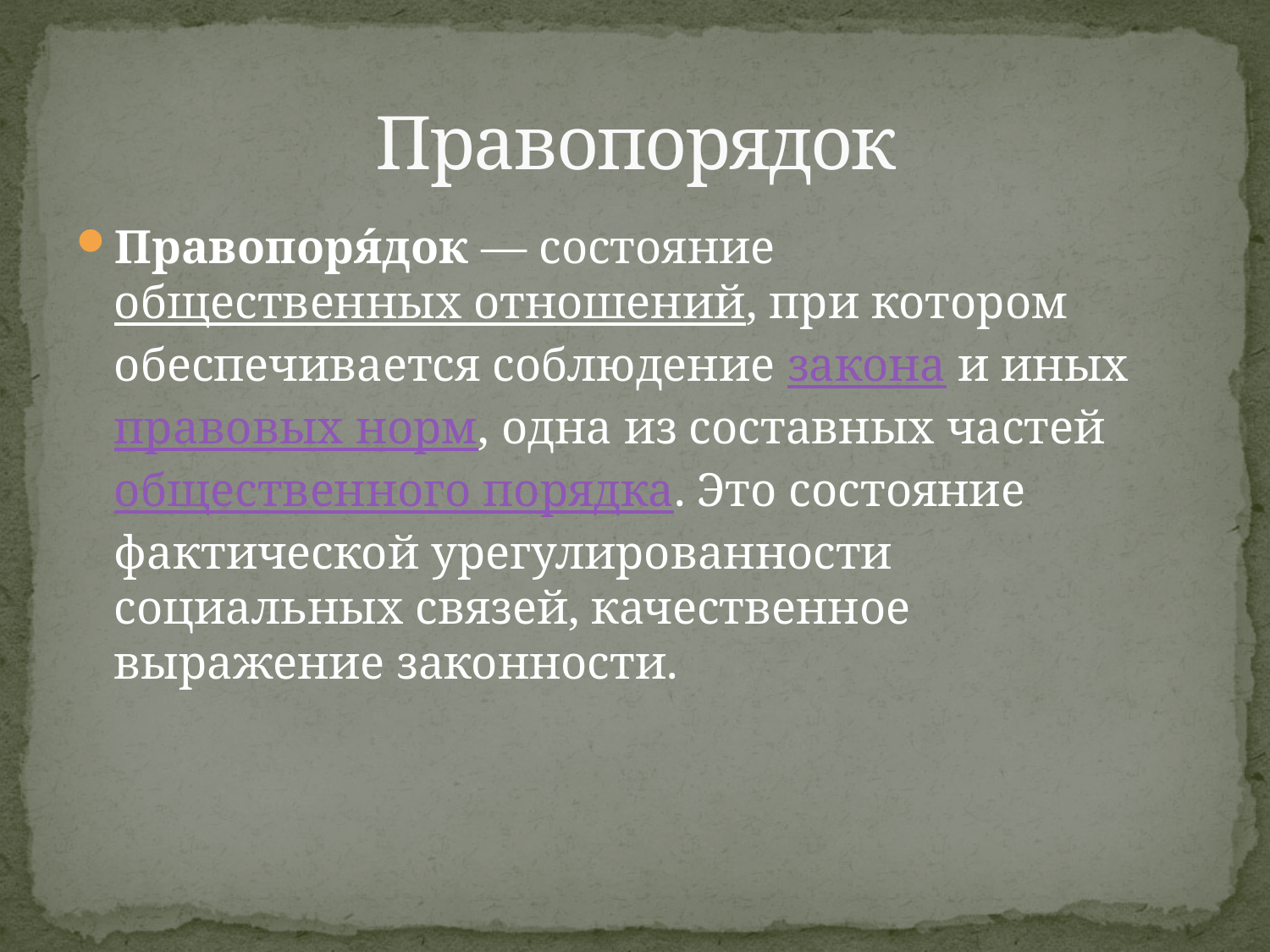

# Правопорядок
Правопоря́док — состояние общественных отношений, при котором обеспечивается соблюдение закона и иных правовых норм, одна из составных частей общественного порядка. Это состояние фактической урегулированности социальных связей, качественное выражение законности.